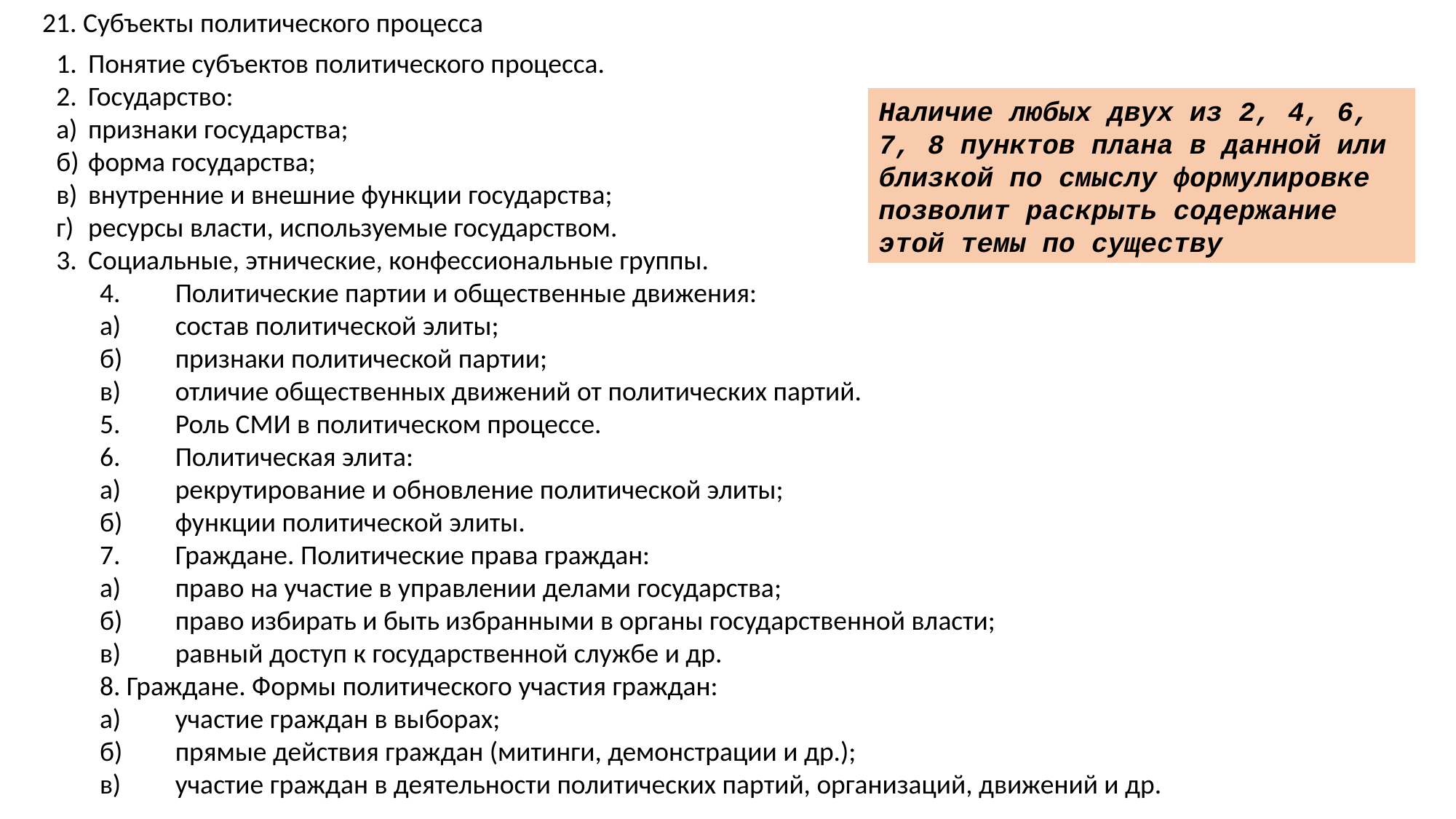

21. Субъекты политического процесса
1.	Понятие субъектов политического процесса.
2.	Государство:
а)	признаки государства;
б)	форма государства;
в)	внутренние и внешние функции государства;
г)	ресурсы власти, используемые государством.
3.	Социальные, этнические, конфессиональные группы.
4.	Политические партии и общественные движения:
а)	состав политической элиты;
б)	признаки политической партии;
в)	отличие общественных движений от политических партий.
5.	Роль СМИ в политическом процессе.
6.	Политическая элита:
а)	рекрутирование и обновление политической элиты;
б)	функции политической элиты.
7.	Граждане. Политические права граждан:
а)	право на участие в управлении делами государства;
б)	право избирать и быть избранными в органы государственной власти;
в)	равный доступ к государственной службе и др.
8. Граждане. Формы политического участия граждан:
а)	участие граждан в выборах;
б)	прямые действия граждан (митинги, демонстрации и др.);
в)	участие граждан в деятельности политических партий, организаций, движений и др.

Наличие любых двух из 2, 4, 6, 7, 8 пунктов плана в данной или близкой по смыслу формулировке позволит раскрыть содержание этой темы по существу